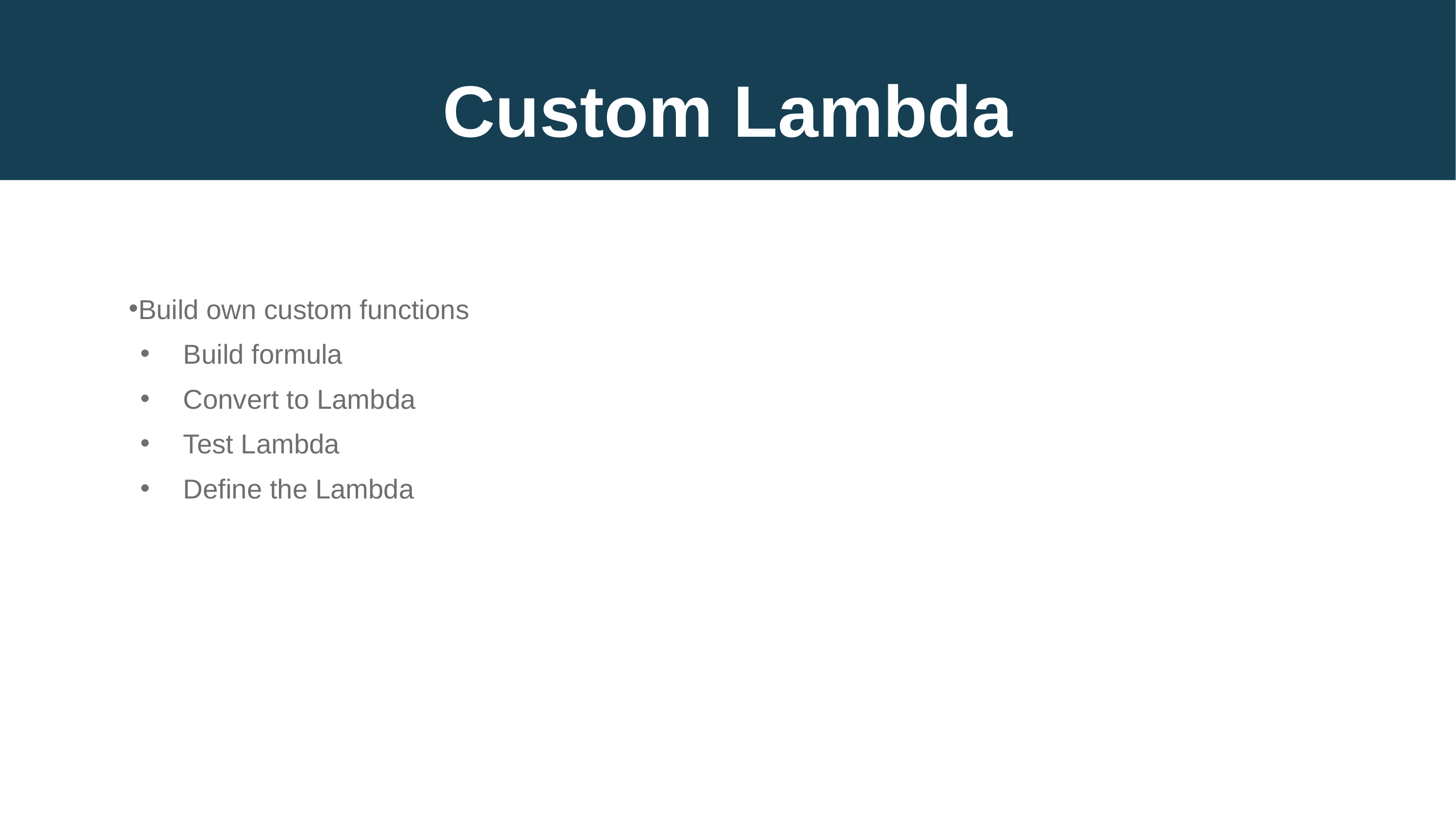

# Custom Lambda
Build own custom functions
Build formula
Convert to Lambda
Test Lambda
Define the Lambda